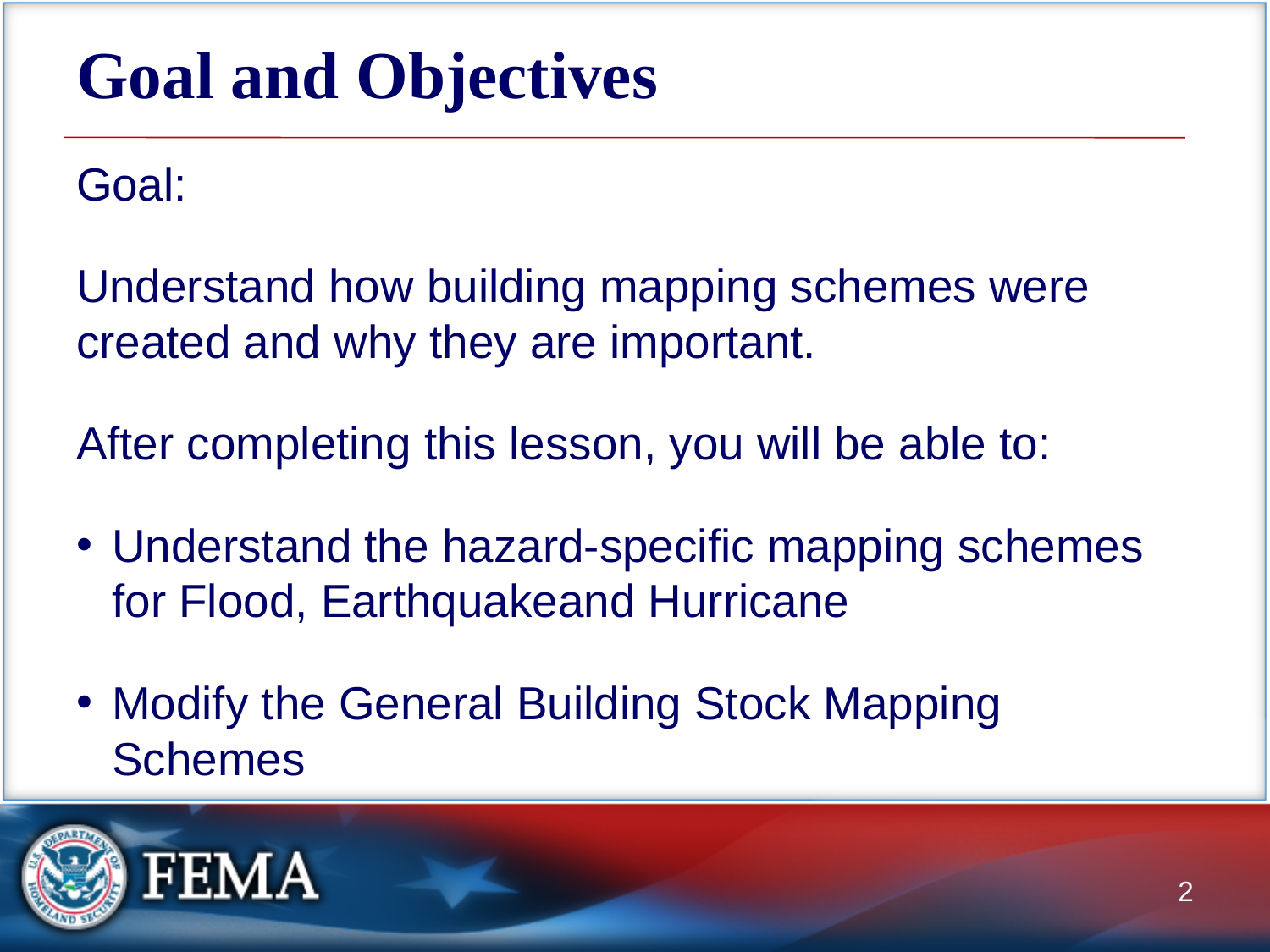

# Goal and Objectives
Goal:
Understand how building mapping schemes were created and why they are important.
After completing this lesson, you will be able to:
Understand the hazard-specific mapping schemes for Flood, Earthquakeand Hurricane
Modify the General Building Stock Mapping Schemes
2